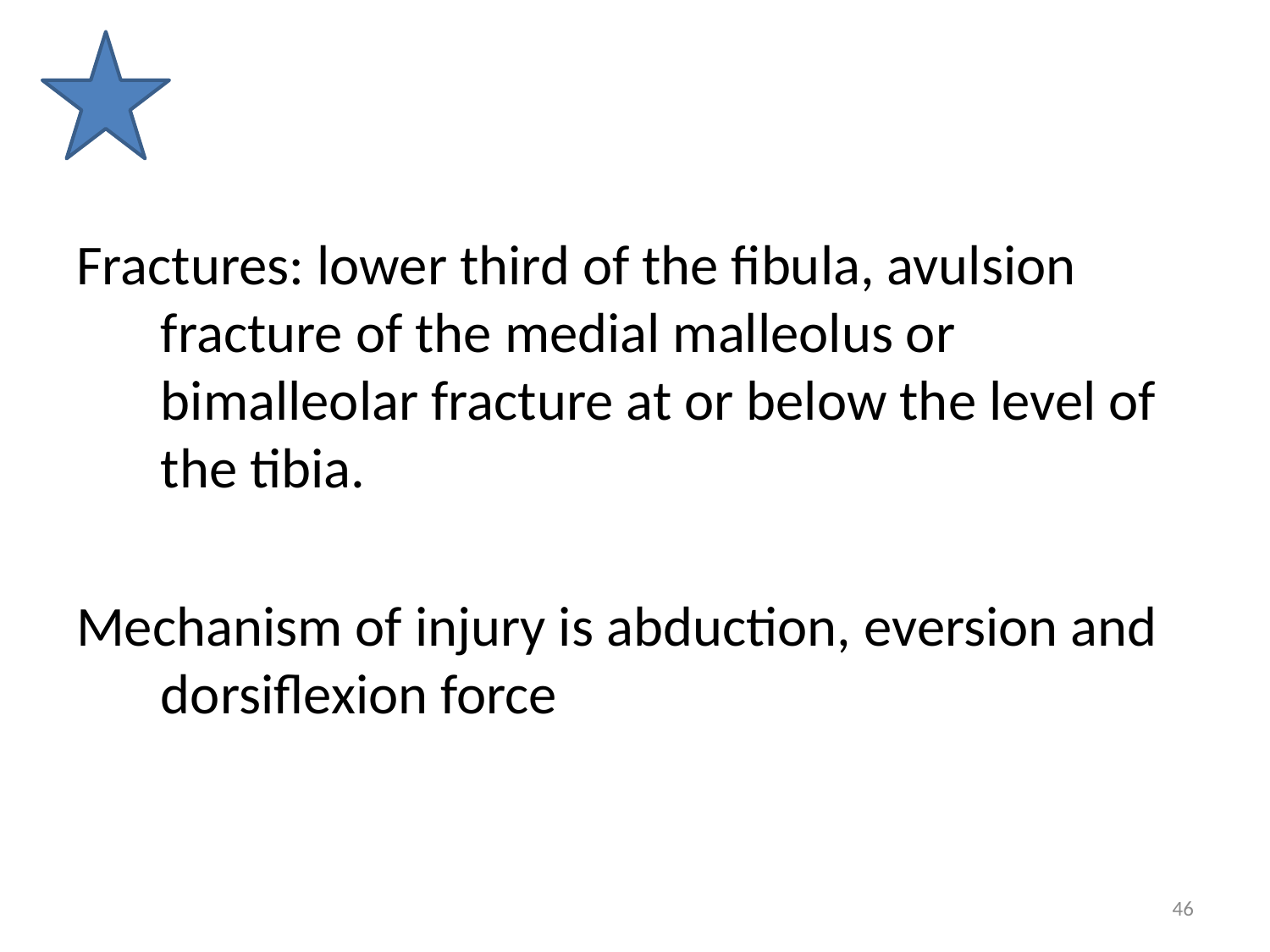

#
Fractures: lower third of the fibula, avulsion fracture of the medial malleolus or bimalleolar fracture at or below the level of the tibia.

Mechanism of injury is abduction, eversion and dorsiflexion force
46